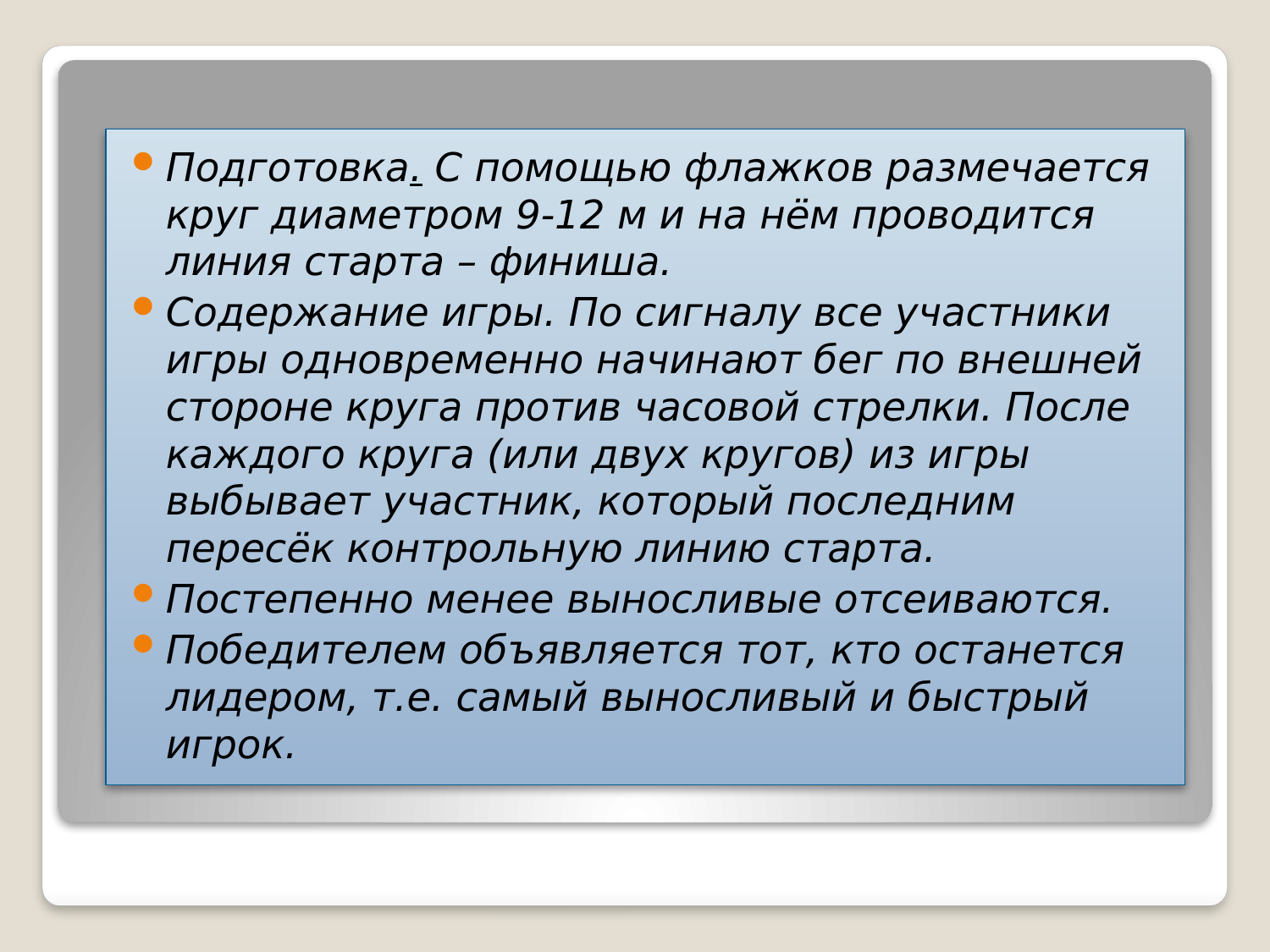

#
Подготовка. С помощью флажков размечается круг диаметром 9-12 м и на нём проводится линия старта – финиша.
Содержание игры. По сигналу все участники игры одновременно начинают бег по внешней стороне круга против часовой стрелки. После каждого круга (или двух кругов) из игры выбывает участник, который последним пересёк контрольную линию старта.
Постепенно менее выносливые отсеиваются.
Победителем объявляется тот, кто останется лидером, т.е. самый выносливый и быстрый игрок.